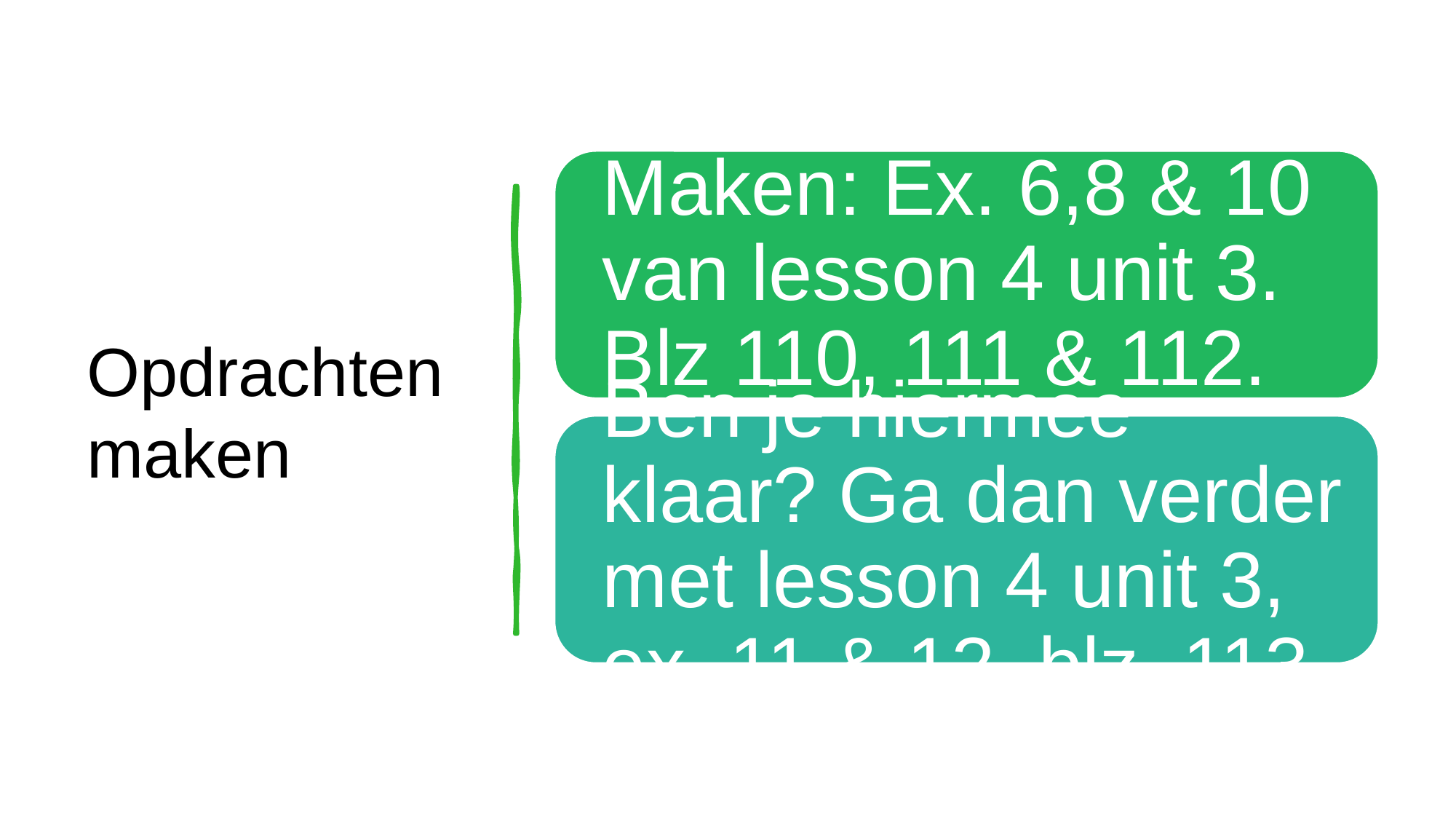

Maken: Ex. 6,8 & 10 van lesson 4 unit 3. Blz 110, 111 & 112.
Ben je hiermee klaar? Ga dan verder met lesson 4 unit 3, ex. 11 & 12, blz  113
# Opdrachten maken